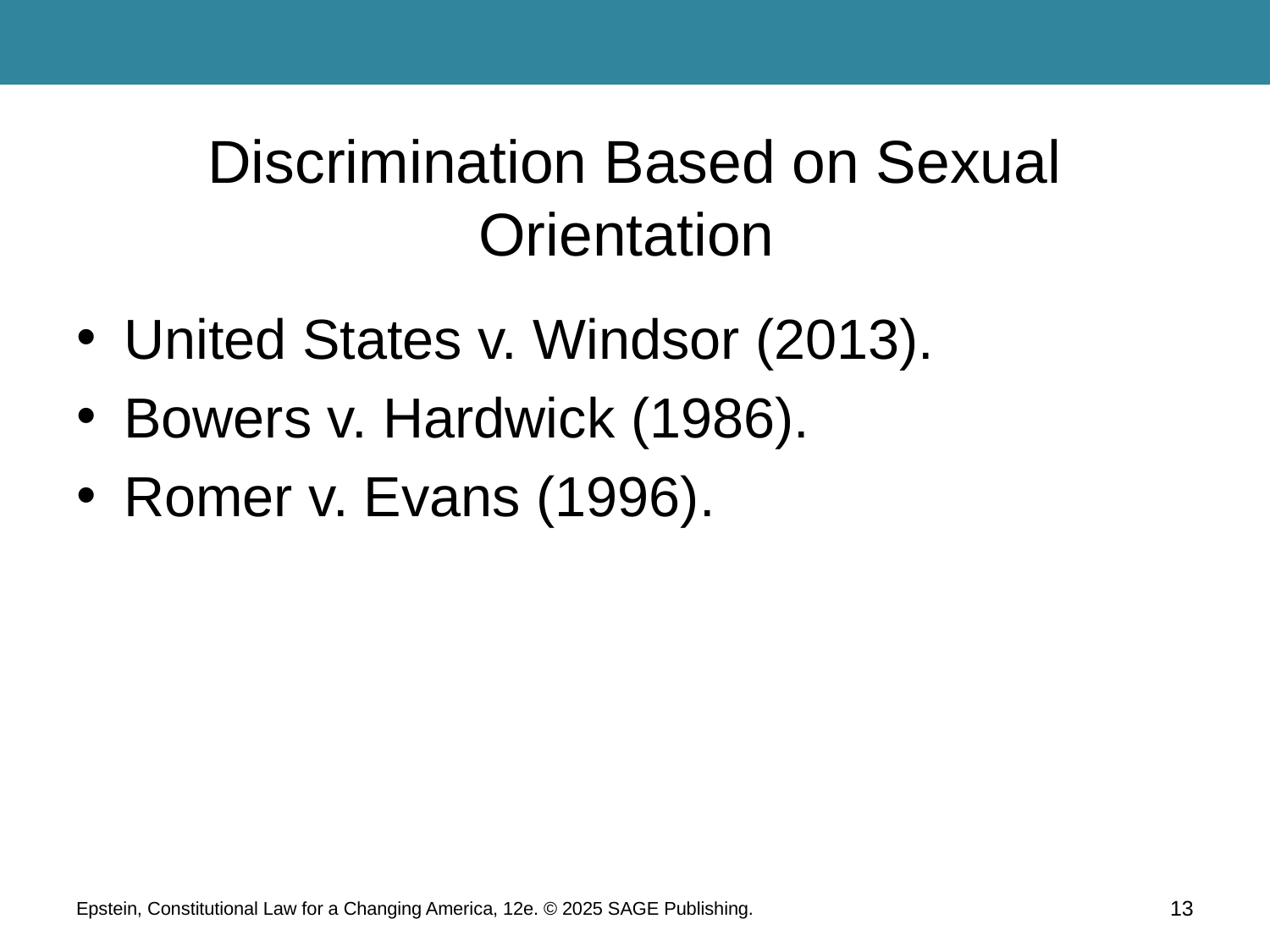

# Discrimination Based on Sexual Orientation
United States v. Windsor (2013).
Bowers v. Hardwick (1986).
Romer v. Evans (1996).
Epstein, Constitutional Law for a Changing America, 12e. © 2025 SAGE Publishing.
13